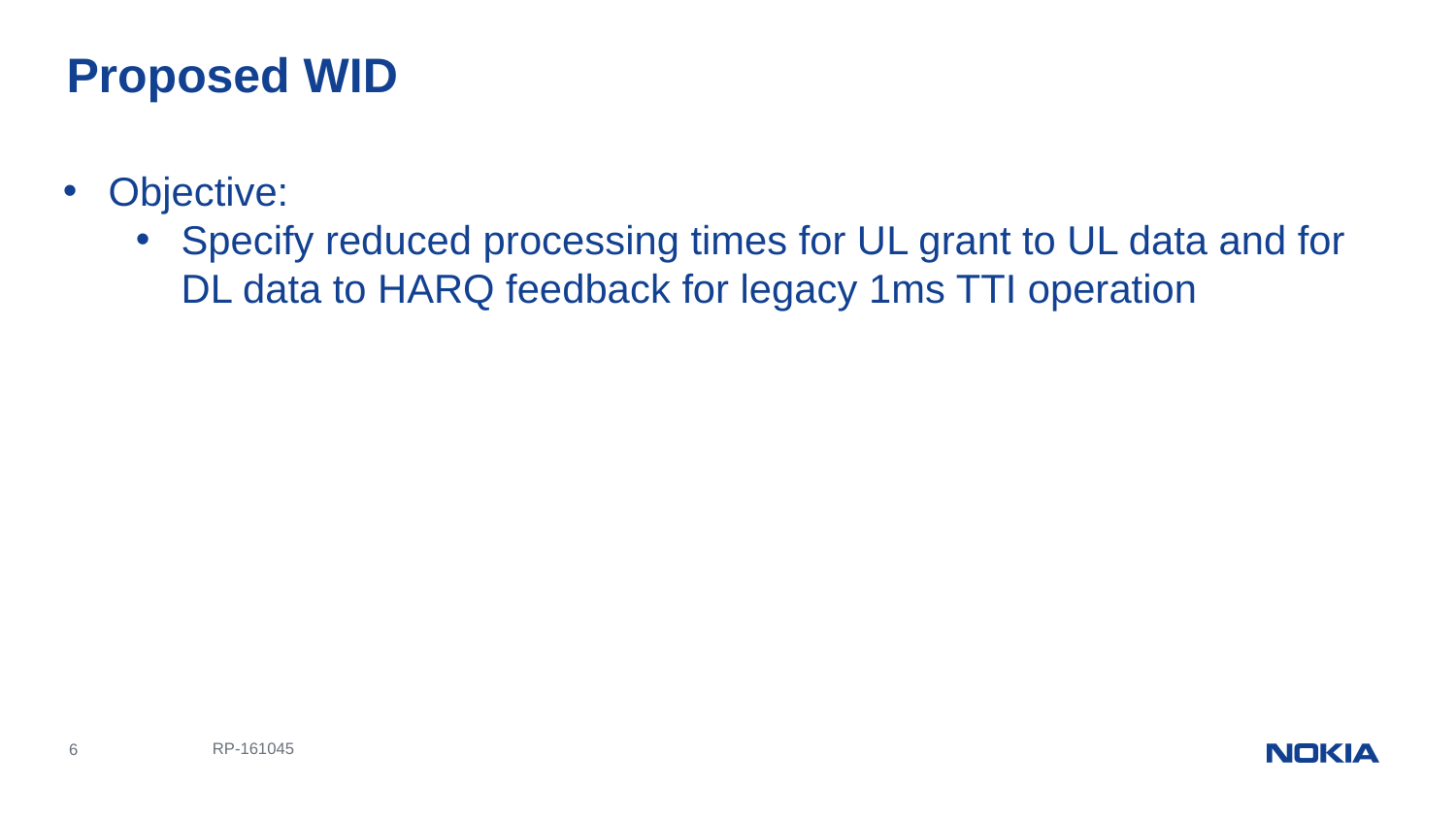

# Proposed WID
Objective:
Specify reduced processing times for UL grant to UL data and for DL data to HARQ feedback for legacy 1ms TTI operation

RP-161045